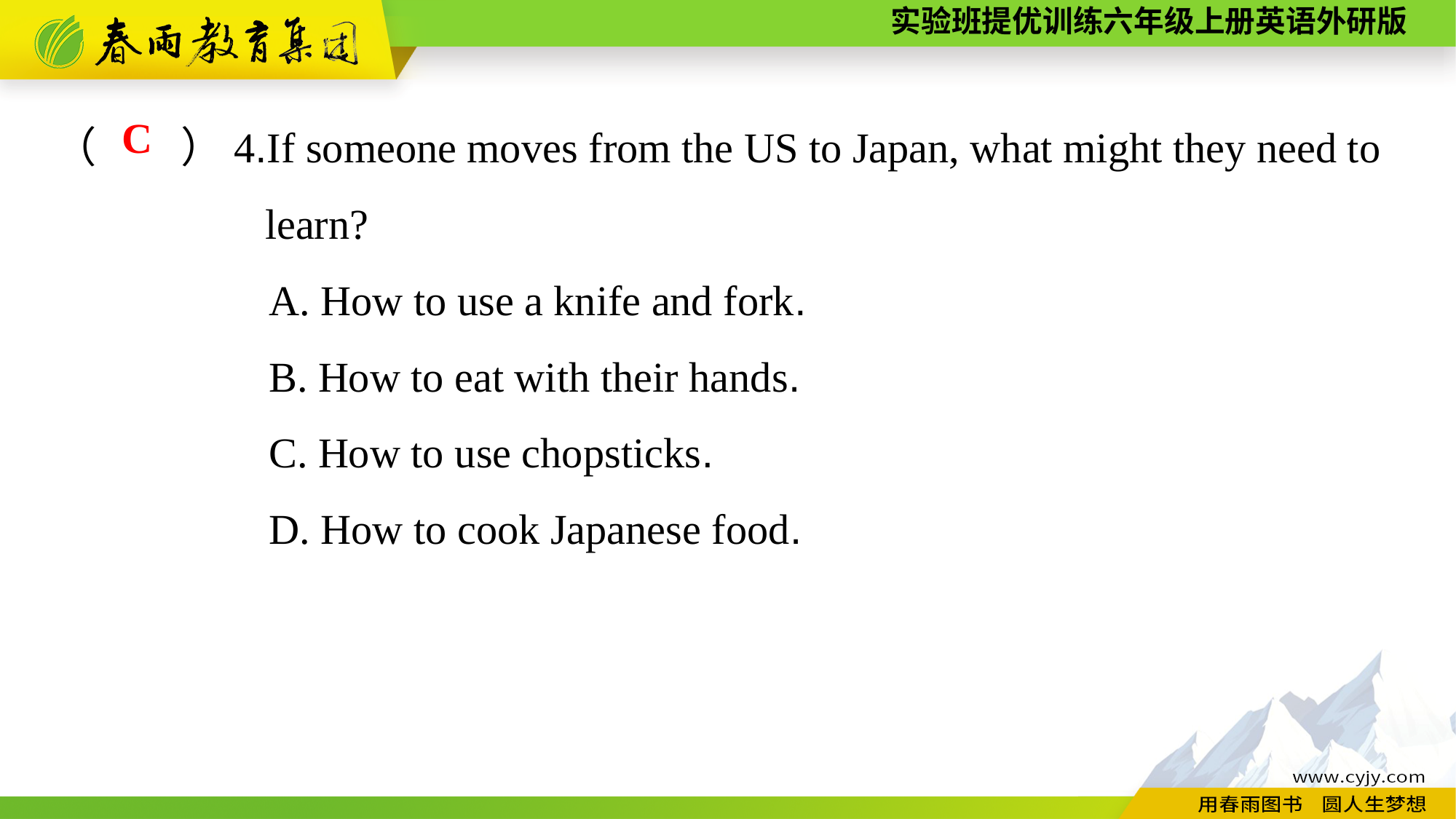

（　　）4.If someone moves from the US to Japan, what might they need to
                    learn?
A. How to use a knife and fork.
B. How to eat with their hands.
C. How to use chopsticks.
D. How to cook Japanese food.
C